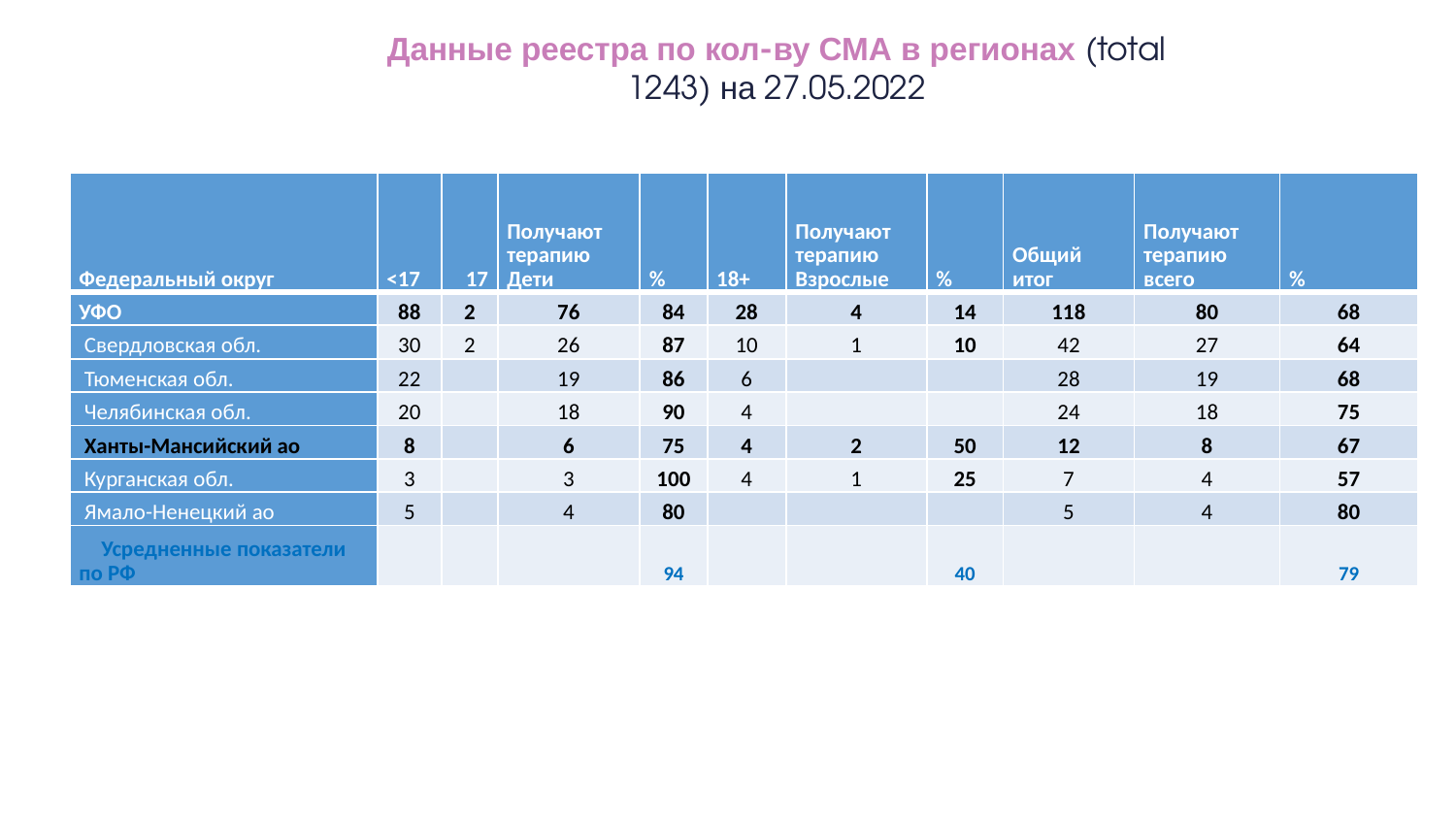

Данные реестра по кол-ву СМА в регионах (total 1243) на 27.05.2022
| Федеральный округ | <17 | 17 | Получают терапию Дети | % | 18+ | Получают терапию Взрослые | % | Общий итог | Получают терапию всего | % |
| --- | --- | --- | --- | --- | --- | --- | --- | --- | --- | --- |
| УФО | 88 | 2 | 76 | 84 | 28 | 4 | 14 | 118 | 80 | 68 |
| Свердловская обл. | 30 | 2 | 26 | 87 | 10 | 1 | 10 | 42 | 27 | 64 |
| Тюменская обл. | 22 |  | 19 | 86 | 6 |  |  | 28 | 19 | 68 |
| Челябинская обл. | 20 |  | 18 | 90 | 4 |  |  | 24 | 18 | 75 |
| Ханты-Мансийский ао | 8 |  | 6 | 75 | 4 | 2 | 50 | 12 | 8 | 67 |
| Курганская обл. | 3 |  | 3 | 100 | 4 | 1 | 25 | 7 | 4 | 57 |
| Ямало-Ненецкий ао | 5 |  | 4 | 80 |  |  |  | 5 | 4 | 80 |
| Усредненные показатели по РФ |  |  |  | 94 |  |  | 40 |  |  | 79 |
11